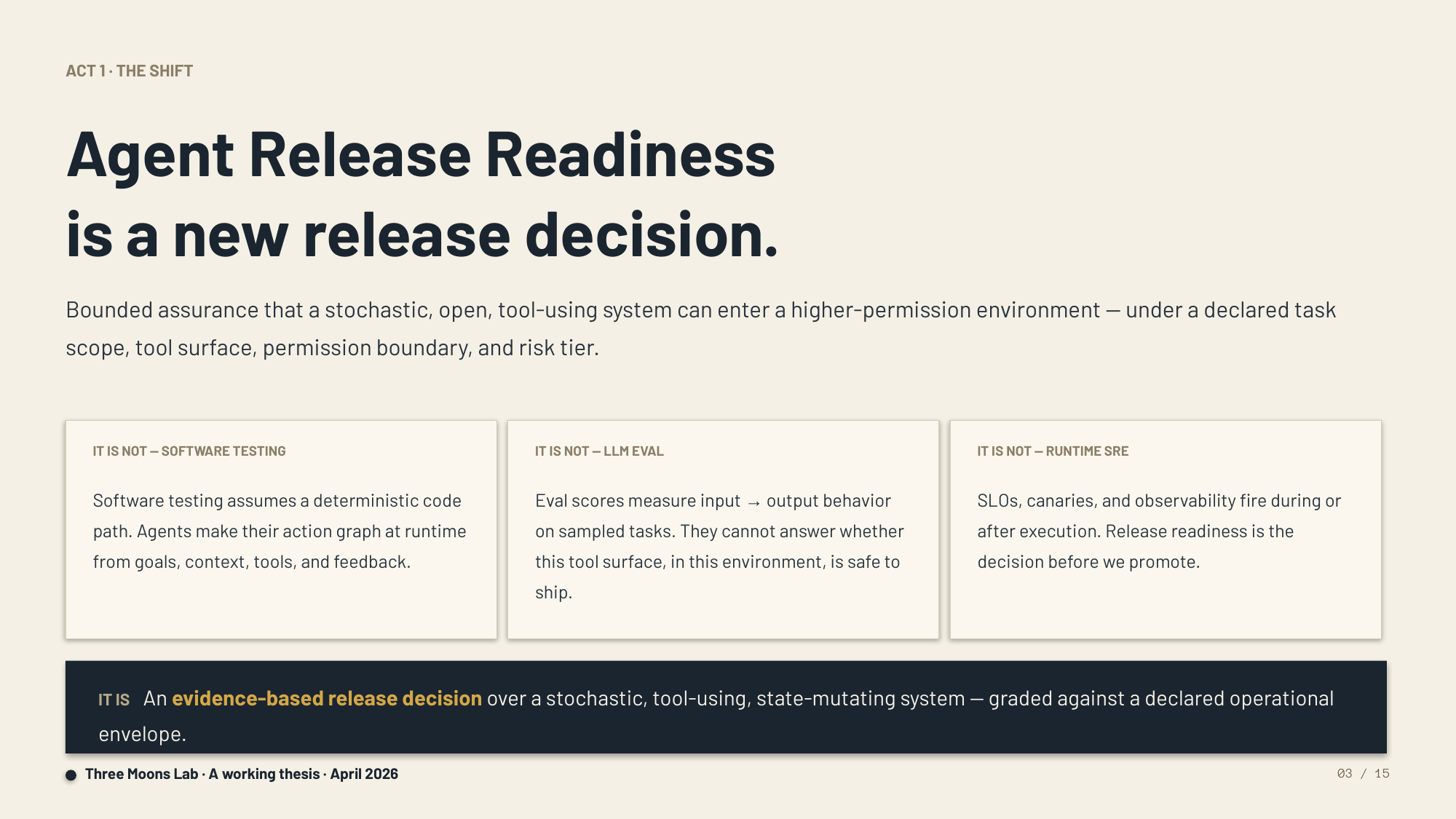

ACT 1 · THE SHIFT
Agent Release Readiness
is a new release decision.
Bounded assurance that a stochastic, open, tool-using system can enter a higher-permission environment — under a declared task scope, tool surface, permission boundary, and risk tier.

IT IS NOT — SOFTWARE TESTING
IT IS NOT — LLM EVAL
IT IS NOT — RUNTIME SRE
Software testing assumes a deterministic code path. Agents make their action graph at runtime from goals, context, tools, and feedback.
Eval scores measure input → output behavior on sampled tasks. They cannot answer whether this tool surface, in this environment, is safe to ship.
SLOs, canaries, and observability fire during or after execution. Release readiness is the decision before we promote.

IT IS    An evidence-based release decision over a stochastic, tool-using, state-mutating system — graded against a declared operational envelope.
Three Moons Lab · A working thesis · April 2026
03 / 15